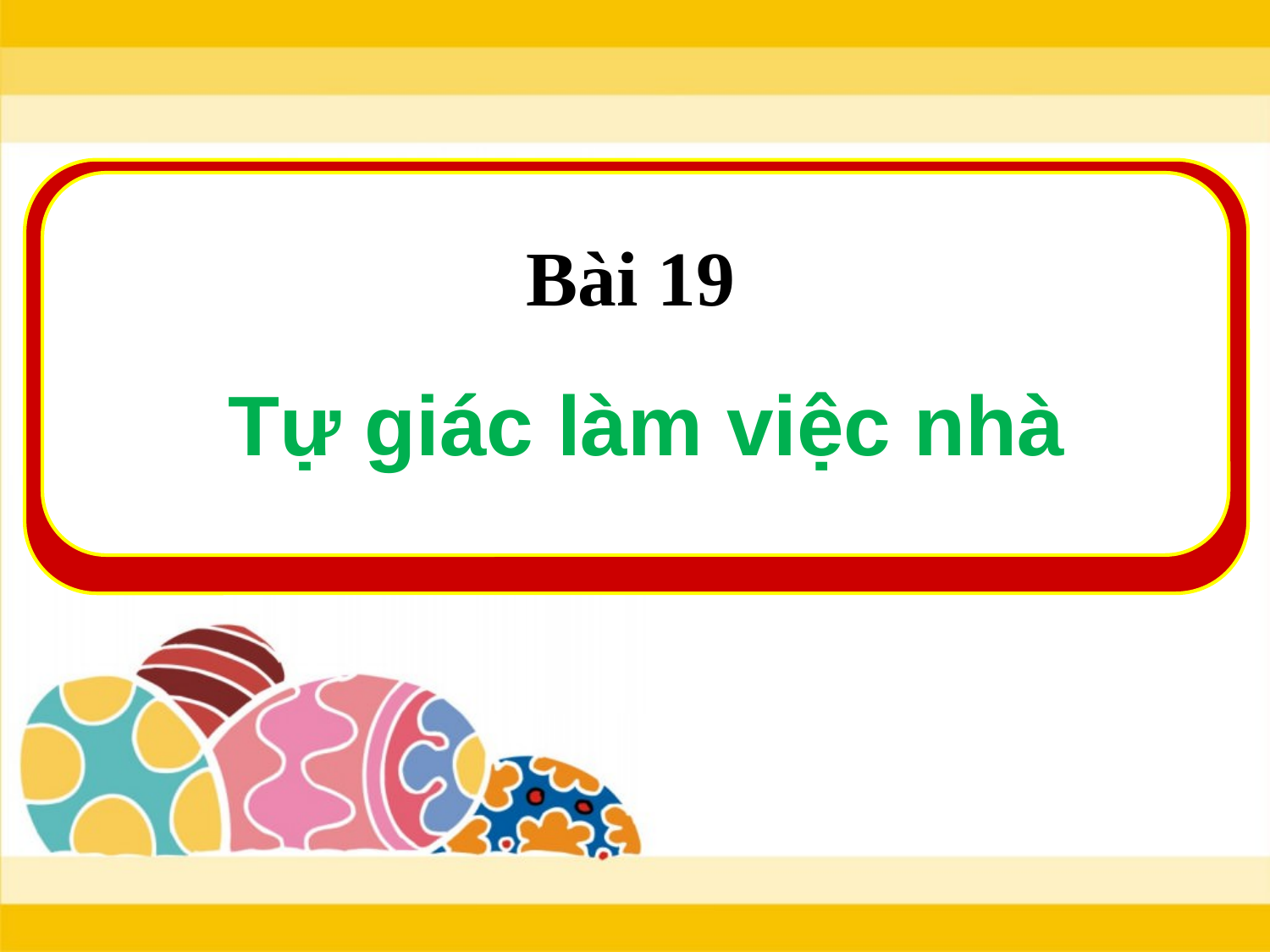

Bài 19
#
Tự giác làm việc nhà